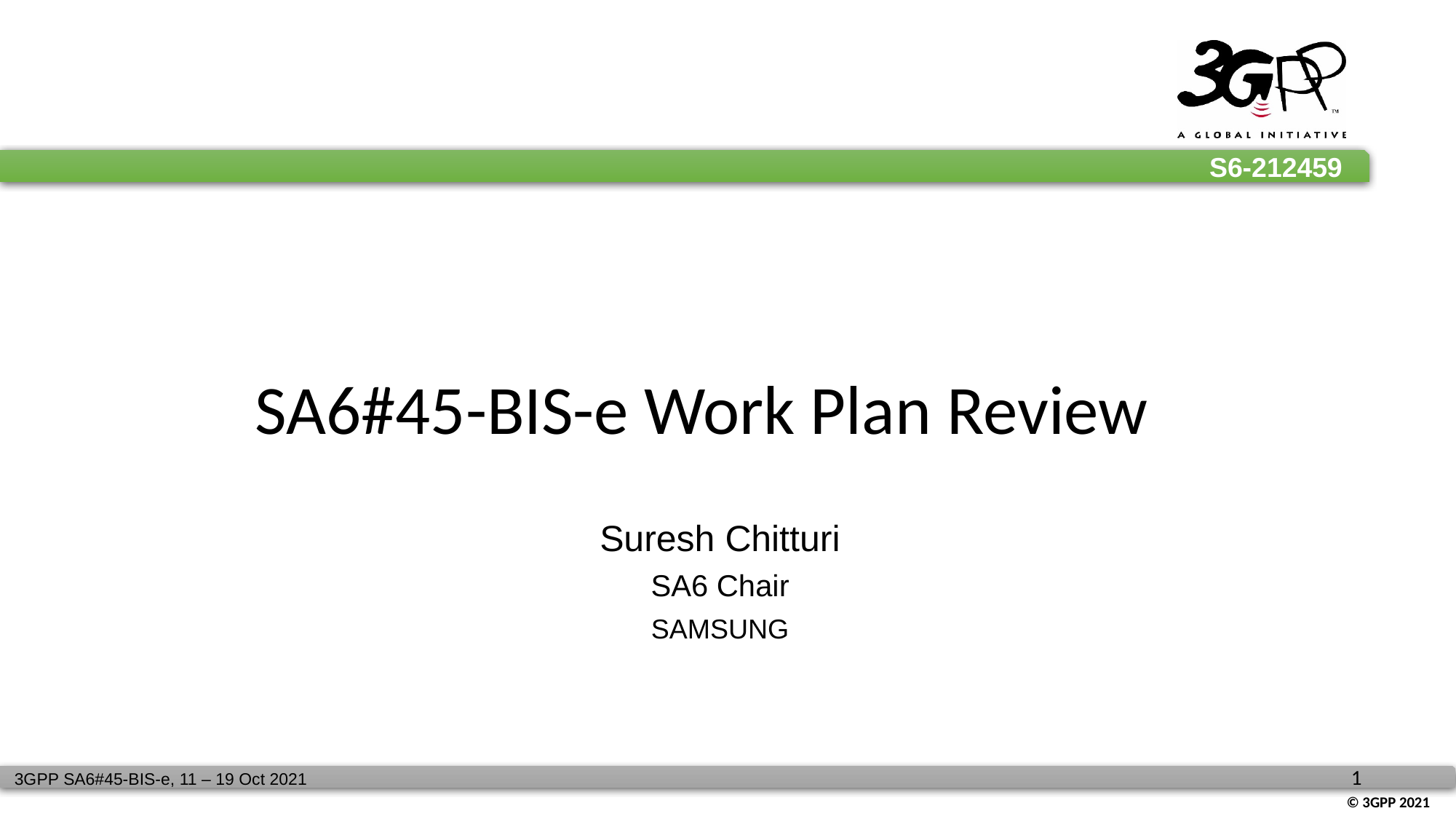

# SA6#45-BIS-e Work Plan Review
Suresh Chitturi
SA6 Chair
SAMSUNG